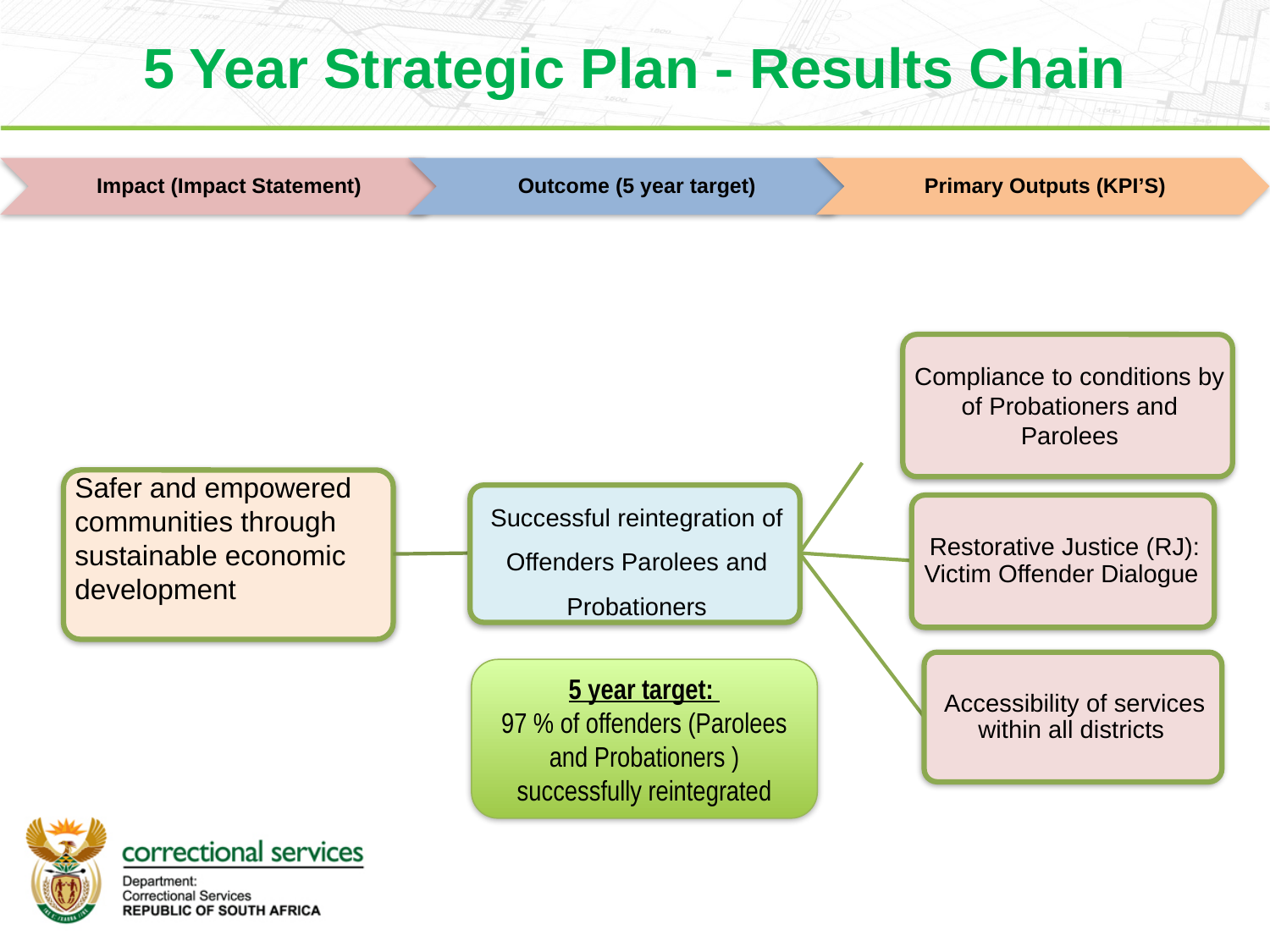

5 Year Strategic Plan - Results Chain
Safer and empowered communities through sustainable economic development

Successful reintegration of Offenders Parolees and Probationers

Compliance to conditions by of Probationers and Parolees

Restorative Justice (RJ): Victim Offender Dialogue

Accessibility of services within all districts
Impact (Impact Statement)
Outcome (5 year target)
Primary Outputs (KPI’S)
5 year target:
97 % of offenders (Parolees and Probationers ) successfully reintegrated